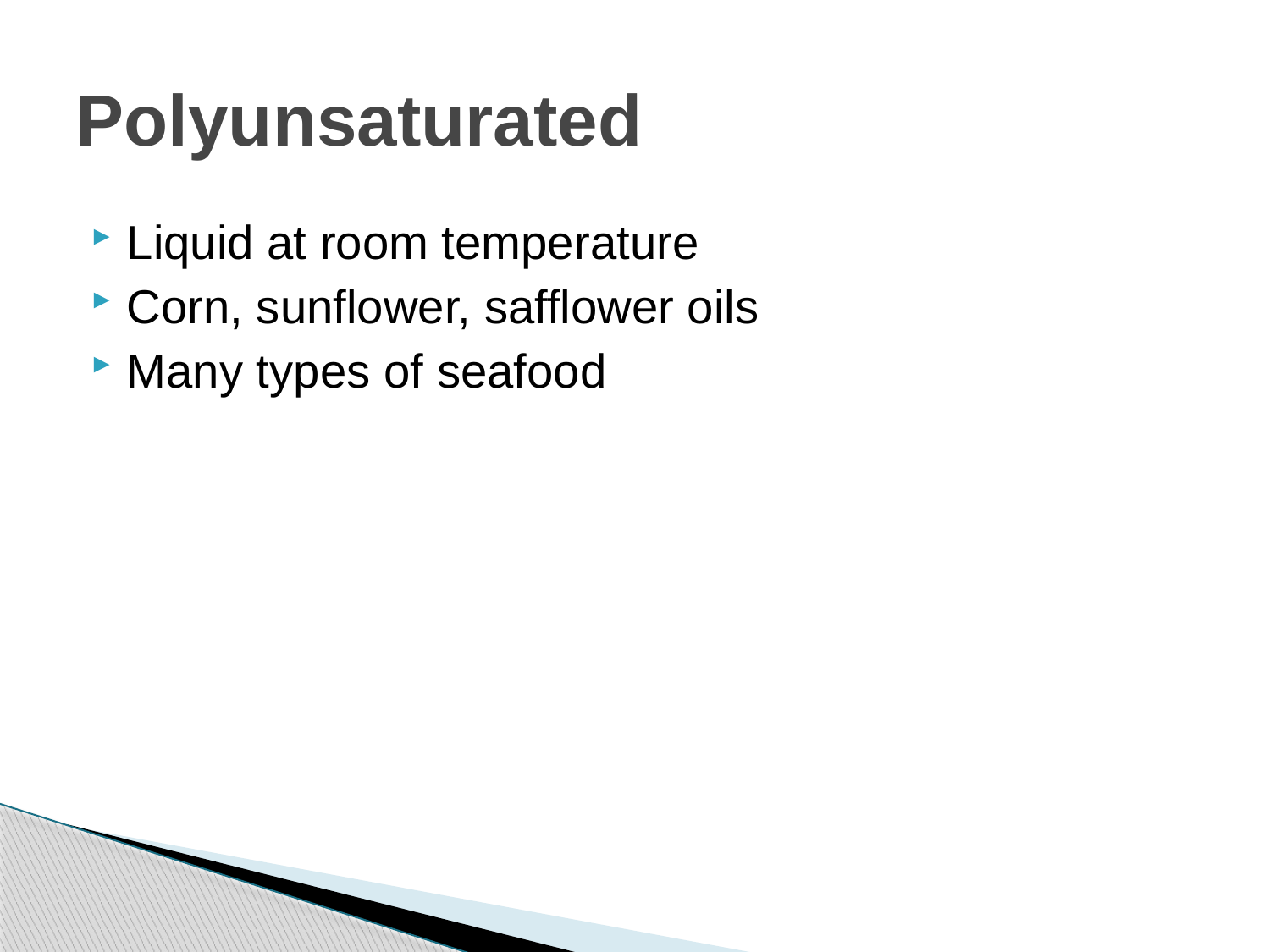

# Polyunsaturated
Liquid at room temperature
Corn, sunflower, safflower oils
Many types of seafood